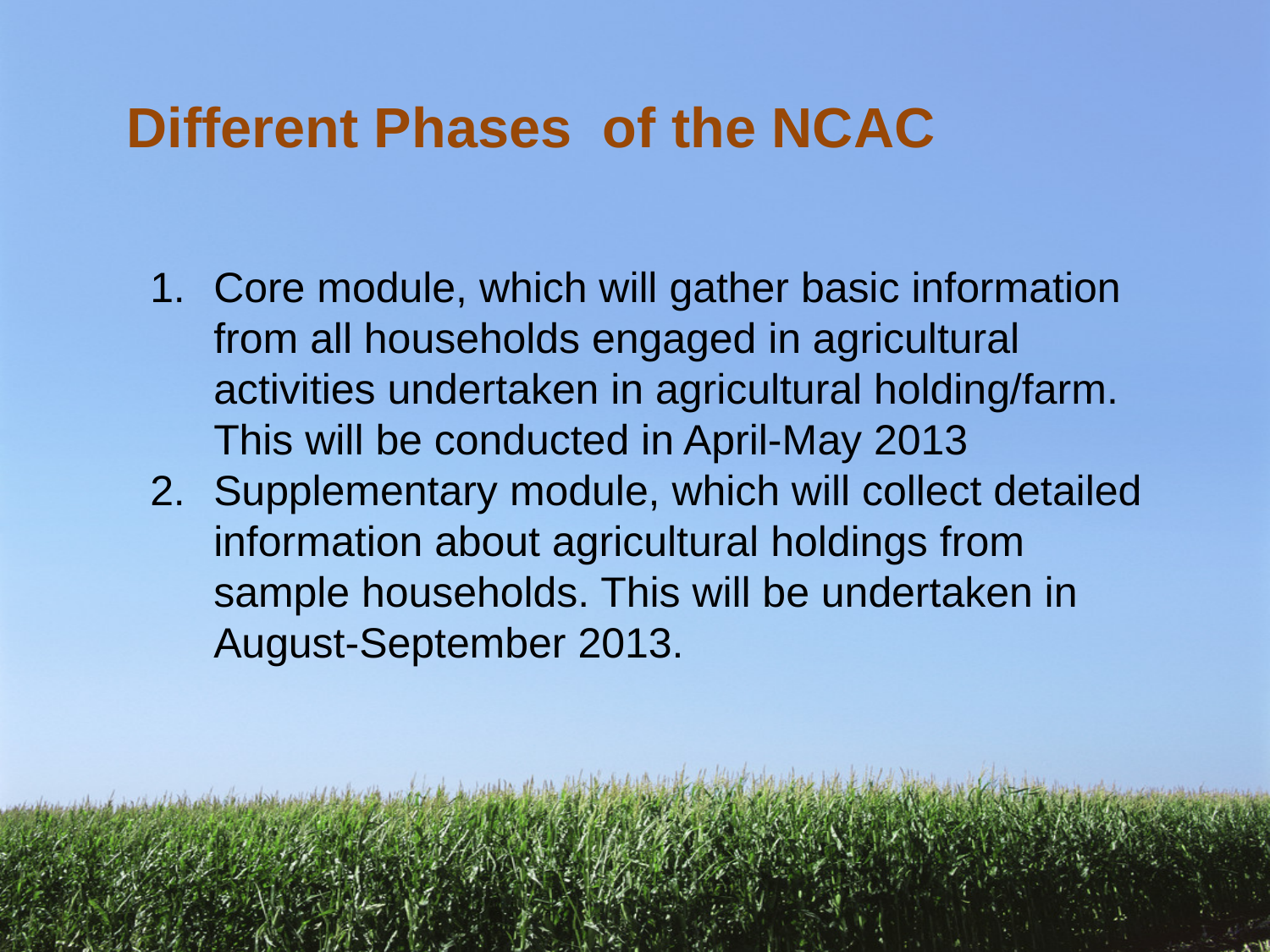

Different Phases  of the NCAC
Core module, which will gather basic information from all households engaged in agricultural activities undertaken in agricultural holding/farm. This will be conducted in April-May 2013
Supplementary module, which will collect detailed information about agricultural holdings from sample households. This will be undertaken in August-September 2013.